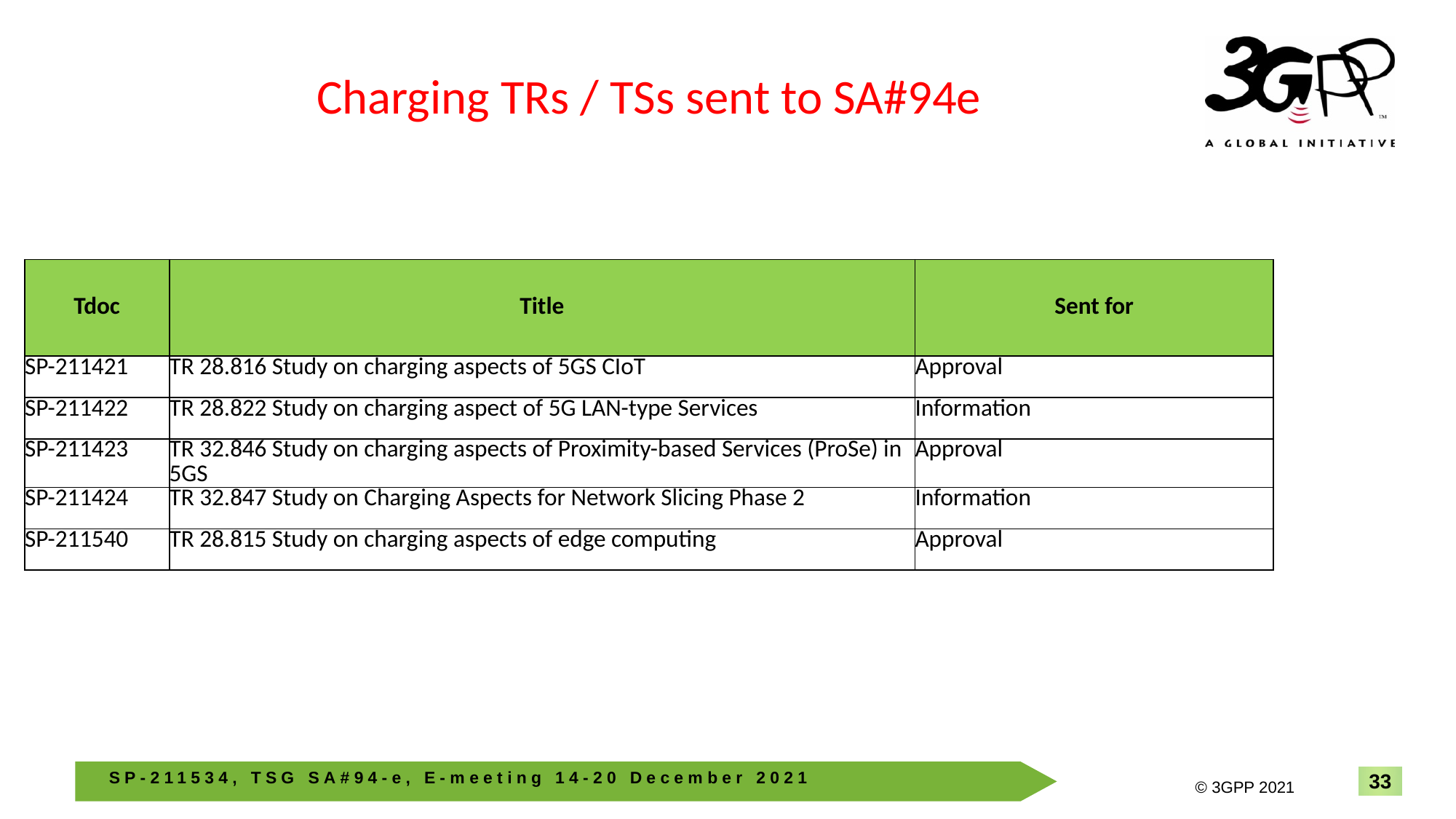

# Charging TRs / TSs sent to SA#94e
| Tdoc | Title | Sent for |
| --- | --- | --- |
| SP-211421 | TR 28.816 Study on charging aspects of 5GS CIoT | Approval |
| SP-211422 | TR 28.822 Study on charging aspect of 5G LAN-type Services | Information |
| SP-211423 | TR 32.846 Study on charging aspects of Proximity-based Services (ProSe) in 5GS | Approval |
| SP-211424 | TR 32.847 Study on Charging Aspects for Network Slicing Phase 2 | Information |
| SP-211540 | TR 28.815 Study on charging aspects of edge computing | Approval |